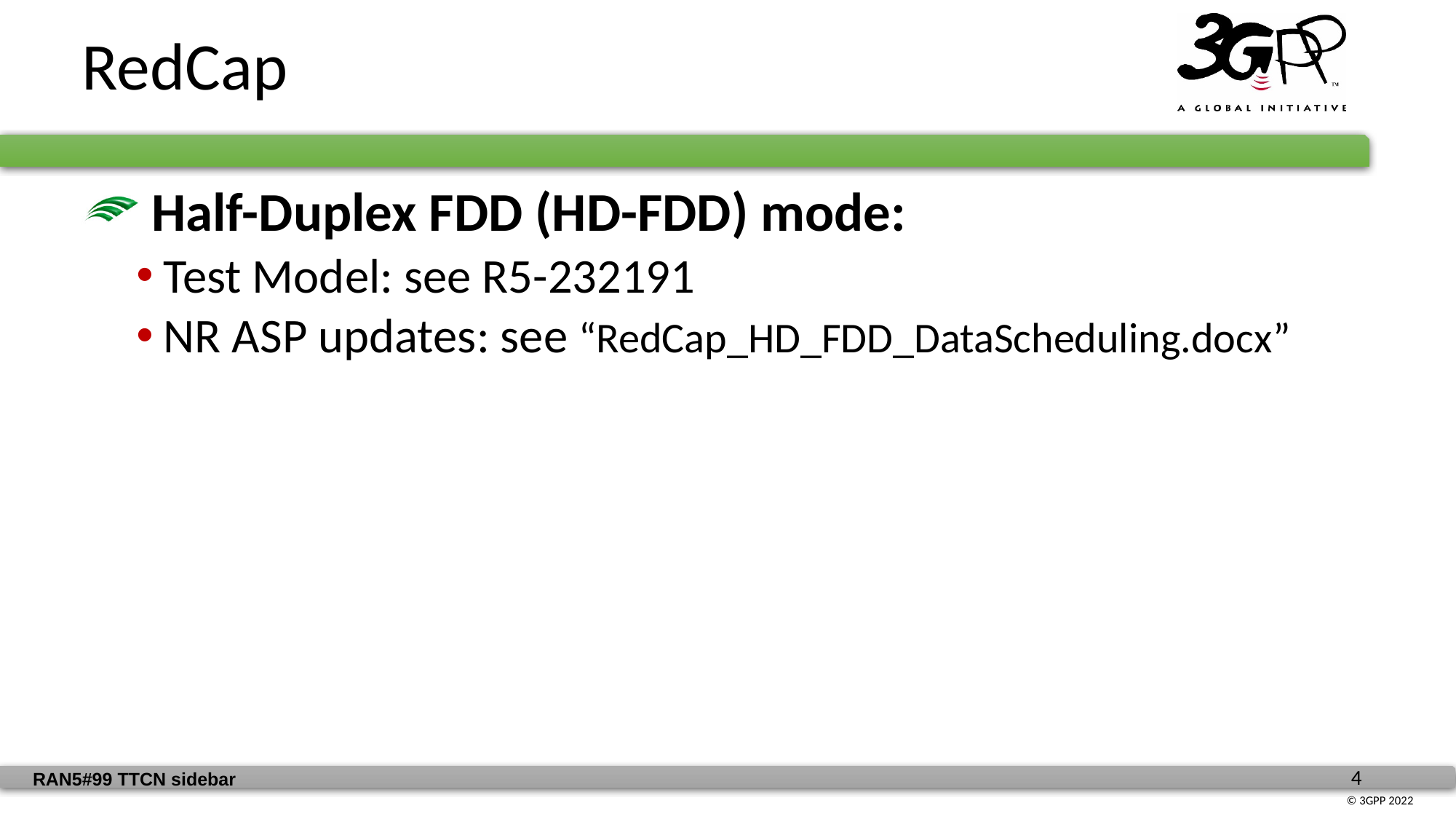

RedCap
 Half-Duplex FDD (HD-FDD) mode:
Test Model: see R5-232191
NR ASP updates: see “RedCap_HD_FDD_DataScheduling.docx”